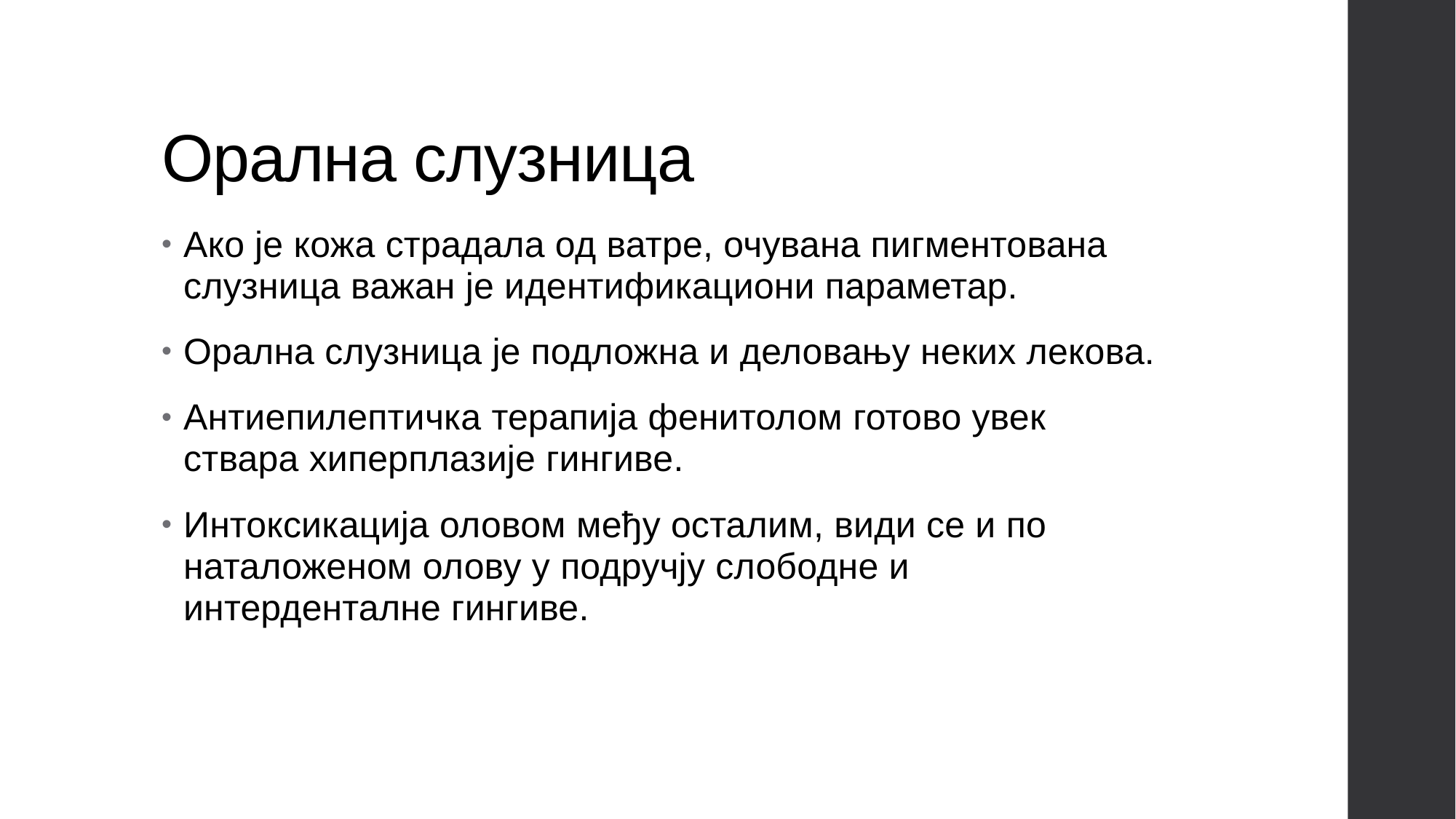

# Орална слузница
Ако је кожа страдала од ватре, очувана пигментована слузница важан је идентификациони параметар.
Орална слузница је подложна и деловању неких лекова.
Антиепилептичка терапија фенитолом готово увек ствара хиперплазије гингиве.
Интоксикација оловом међу осталим, види се и по наталоженом олову у подручју слободне и интерденталне гингиве.